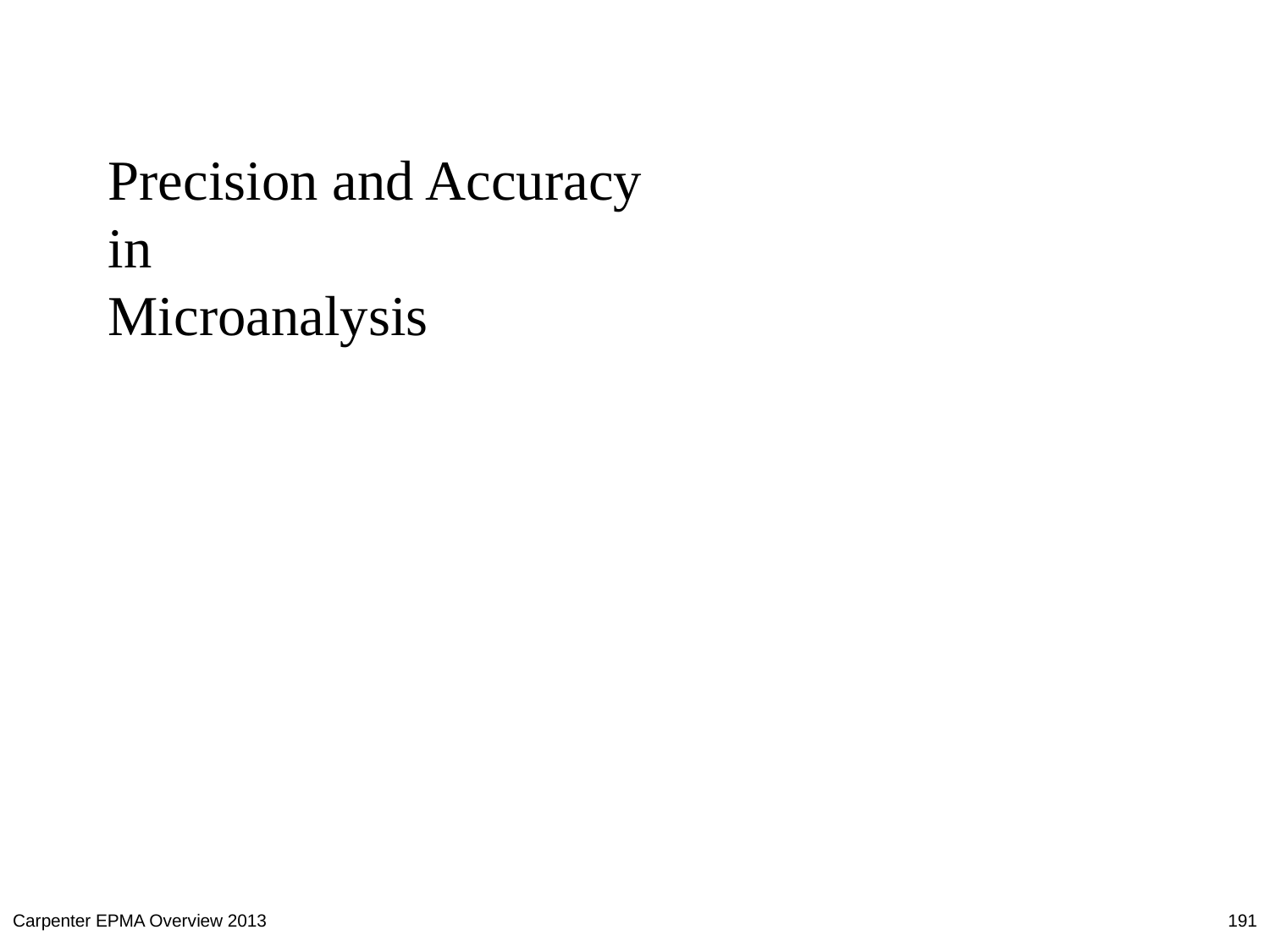

# Precision and Accuracy in Microanalysis
Carpenter EPMA Overview 2013
191